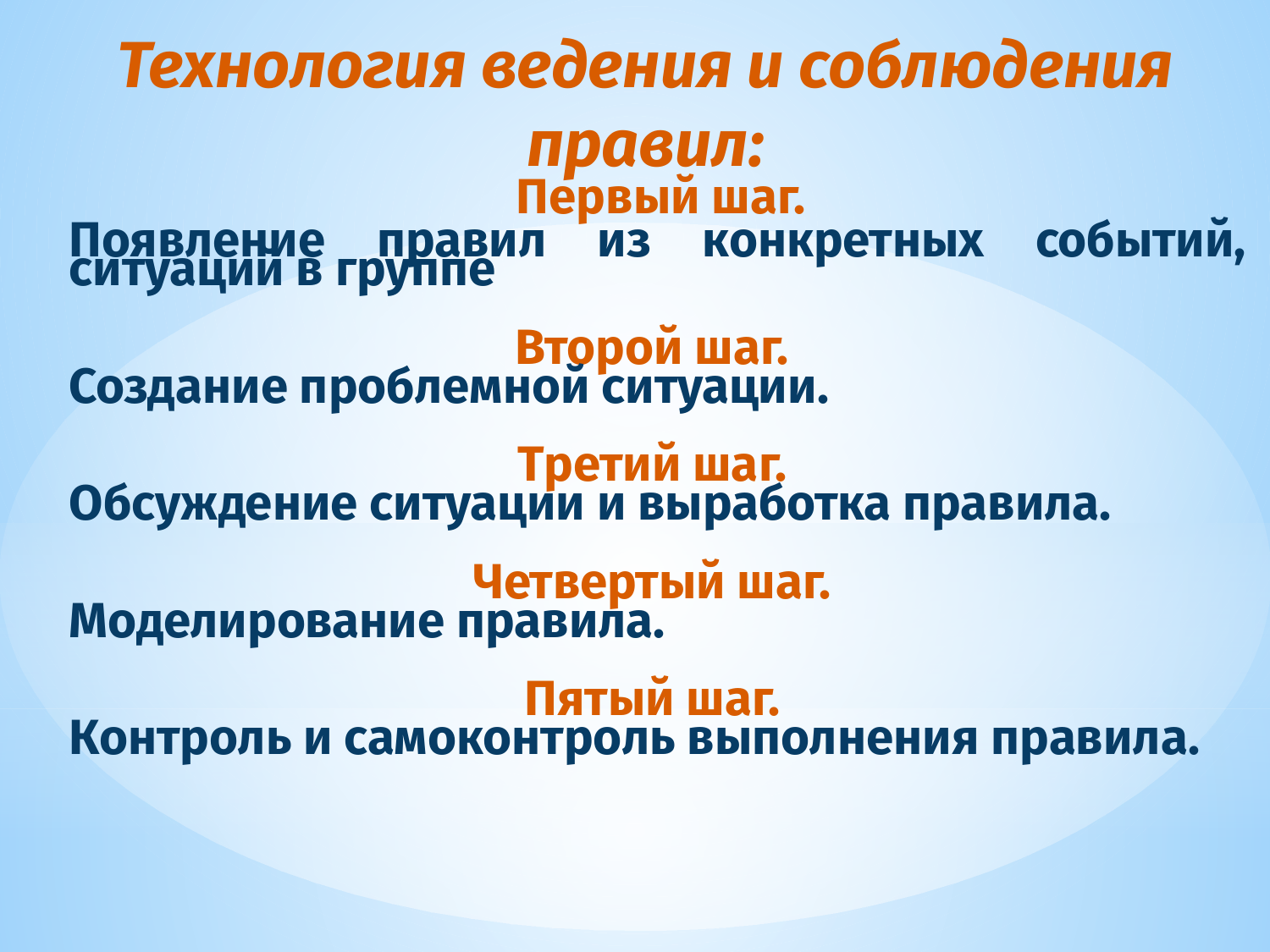

Технология ведения и соблюдения правил:
 Первый шаг.
Появление правил из конкретных событий, ситуаций в группе

Второй шаг.
Создание проблемной ситуации.

Третий шаг.
Обсуждение ситуации и выработка правила.

Четвертый шаг.
Моделирование правила.

Пятый шаг.
Контроль и самоконтроль выполнения правила.